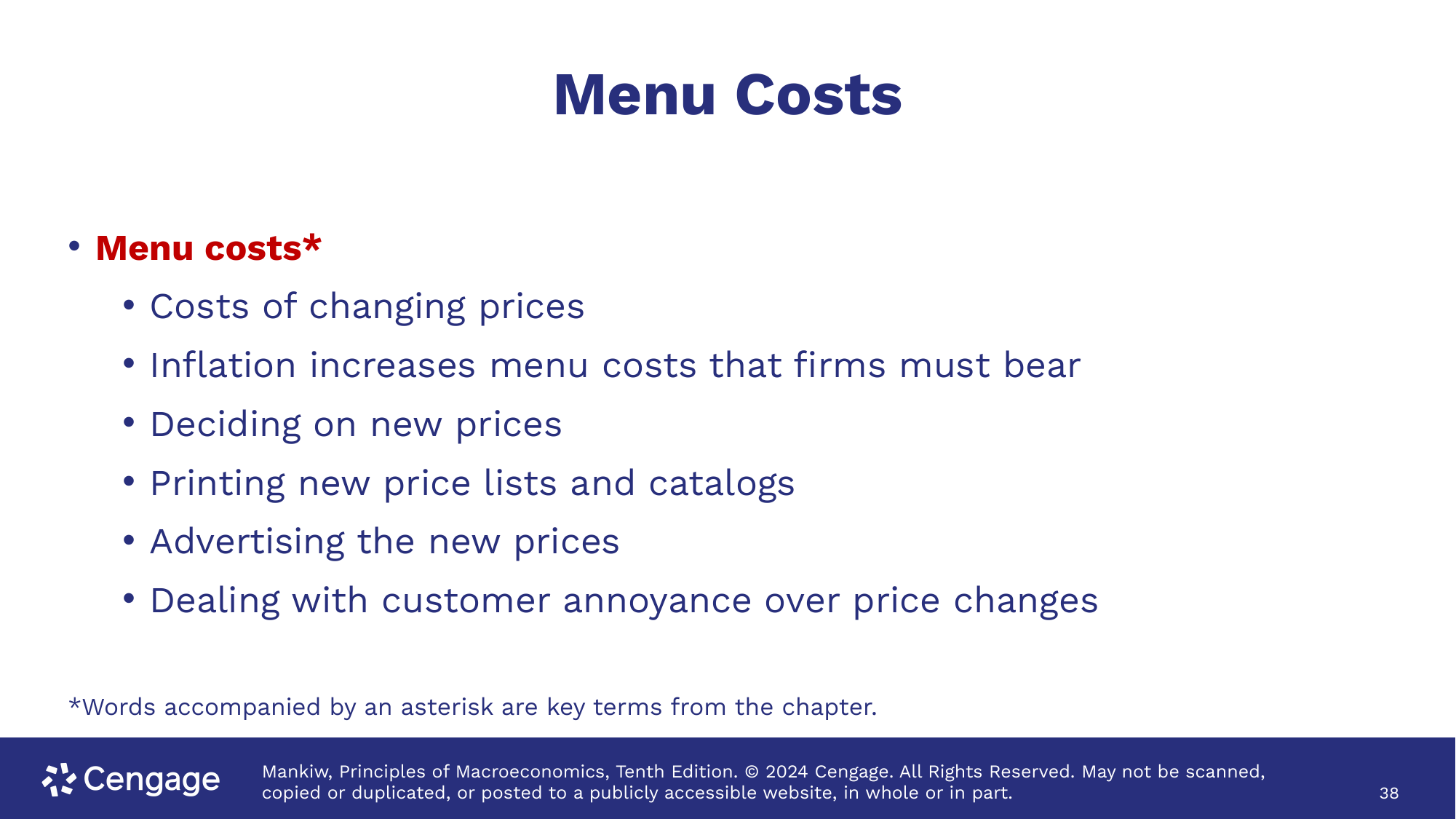

# Menu Costs
Menu costs*
Costs of changing prices
Inflation increases menu costs that firms must bear
Deciding on new prices
Printing new price lists and catalogs
Advertising the new prices
Dealing with customer annoyance over price changes
*Words accompanied by an asterisk are key terms from the chapter.